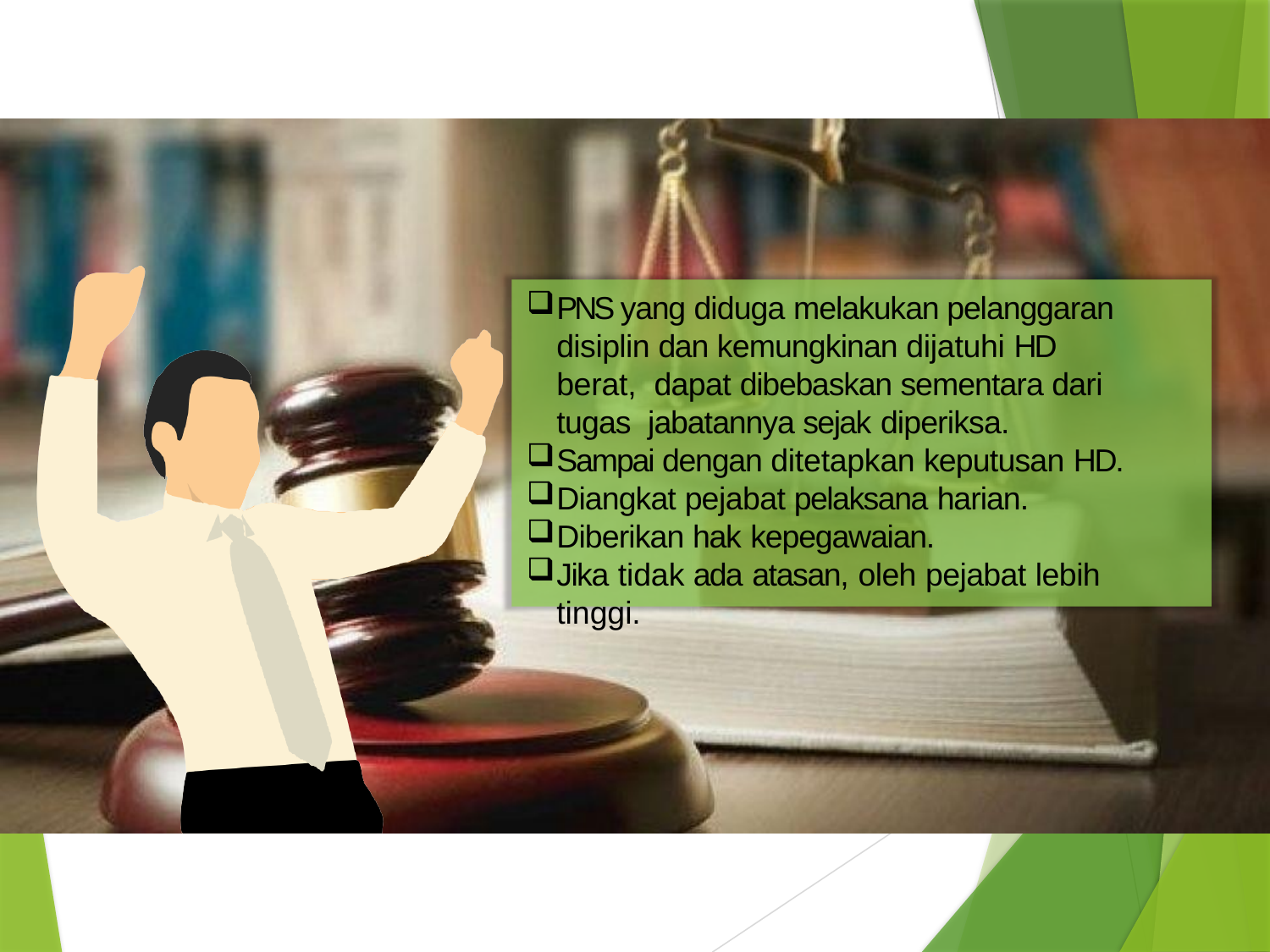

PNS yang diduga melakukan pelanggaran  disiplin dan kemungkinan dijatuhi HD berat,  dapat dibebaskan sementara dari tugas  jabatannya sejak diperiksa.
Sampai dengan ditetapkan keputusan HD.
Diangkat pejabat pelaksana harian.
Diberikan hak kepegawaian.
Jika tidak ada atasan, oleh pejabat lebih tinggi.